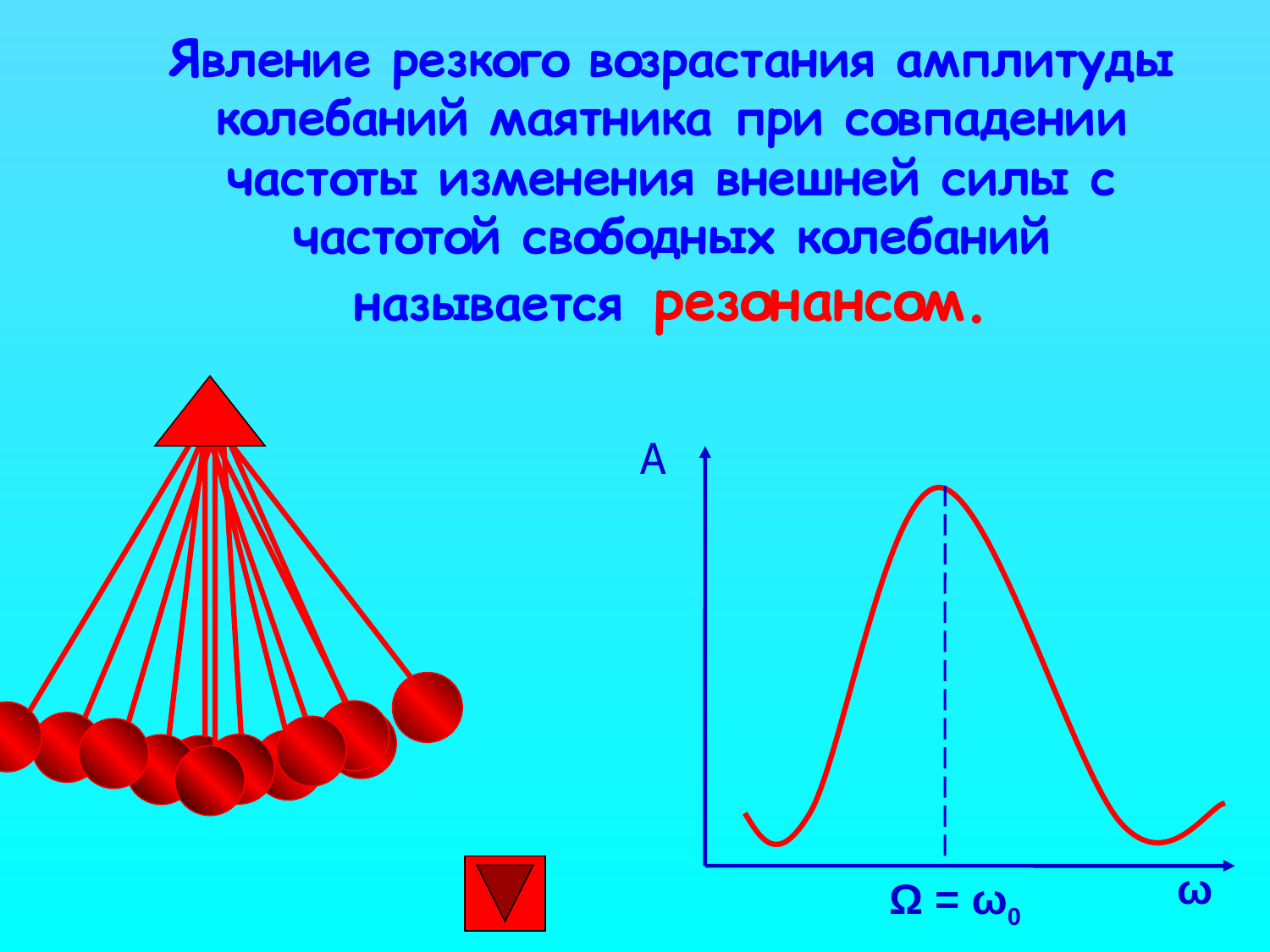

# Явление резкого возрастания амплитуды колебаний маятника при совпадении частоты изменения внешней силы с частотой свободных колебаний называется  резонансом.

А

ω

Ω = ω0